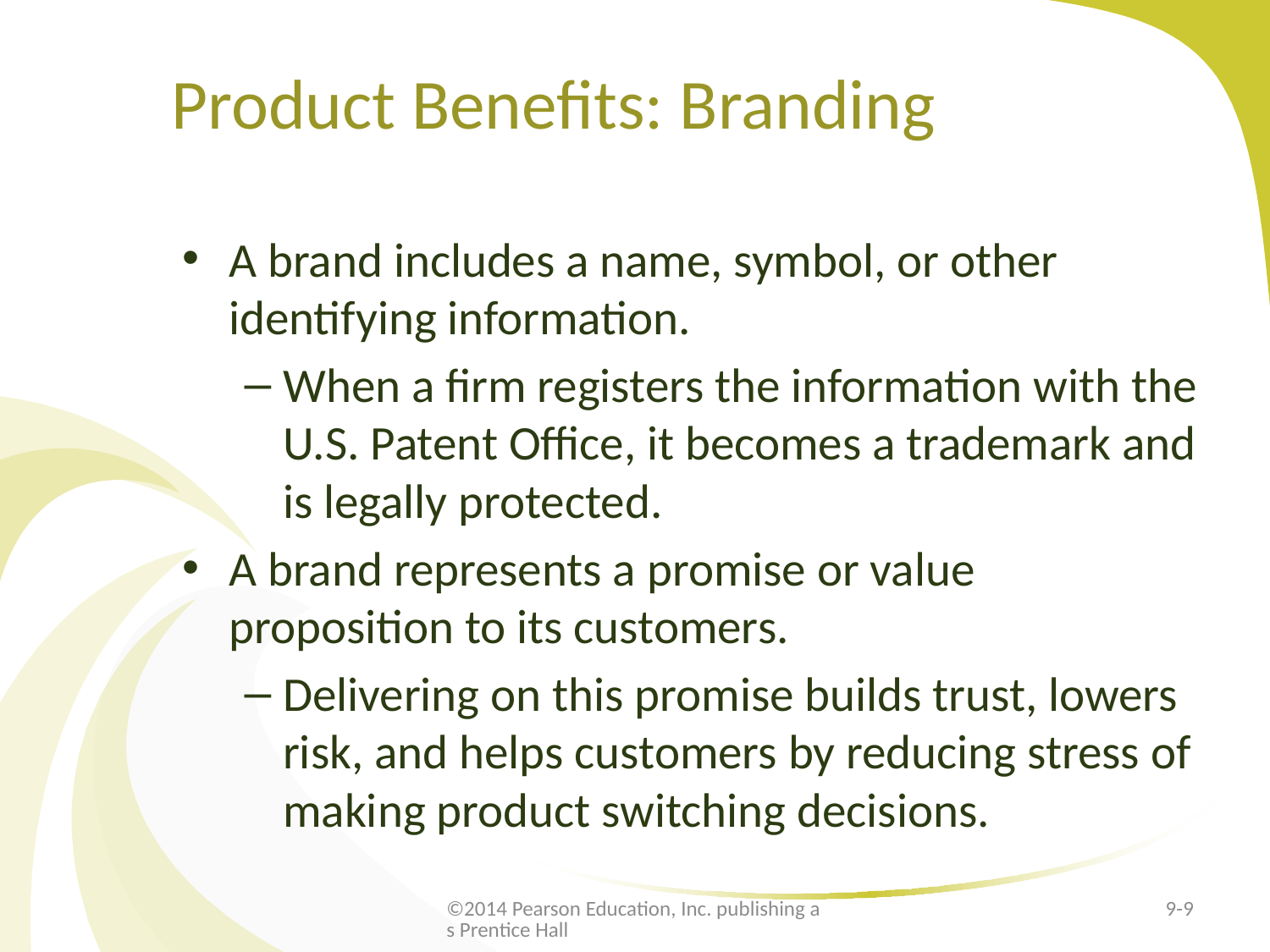

# Product Benefits: Branding
A brand includes a name, symbol, or other identifying information.
When a firm registers the information with the U.S. Patent Office, it becomes a trademark and is legally protected.
A brand represents a promise or value proposition to its customers.
Delivering on this promise builds trust, lowers risk, and helps customers by reducing stress of making product switching decisions.
©2014 Pearson Education, Inc. publishing as Prentice Hall
9-9